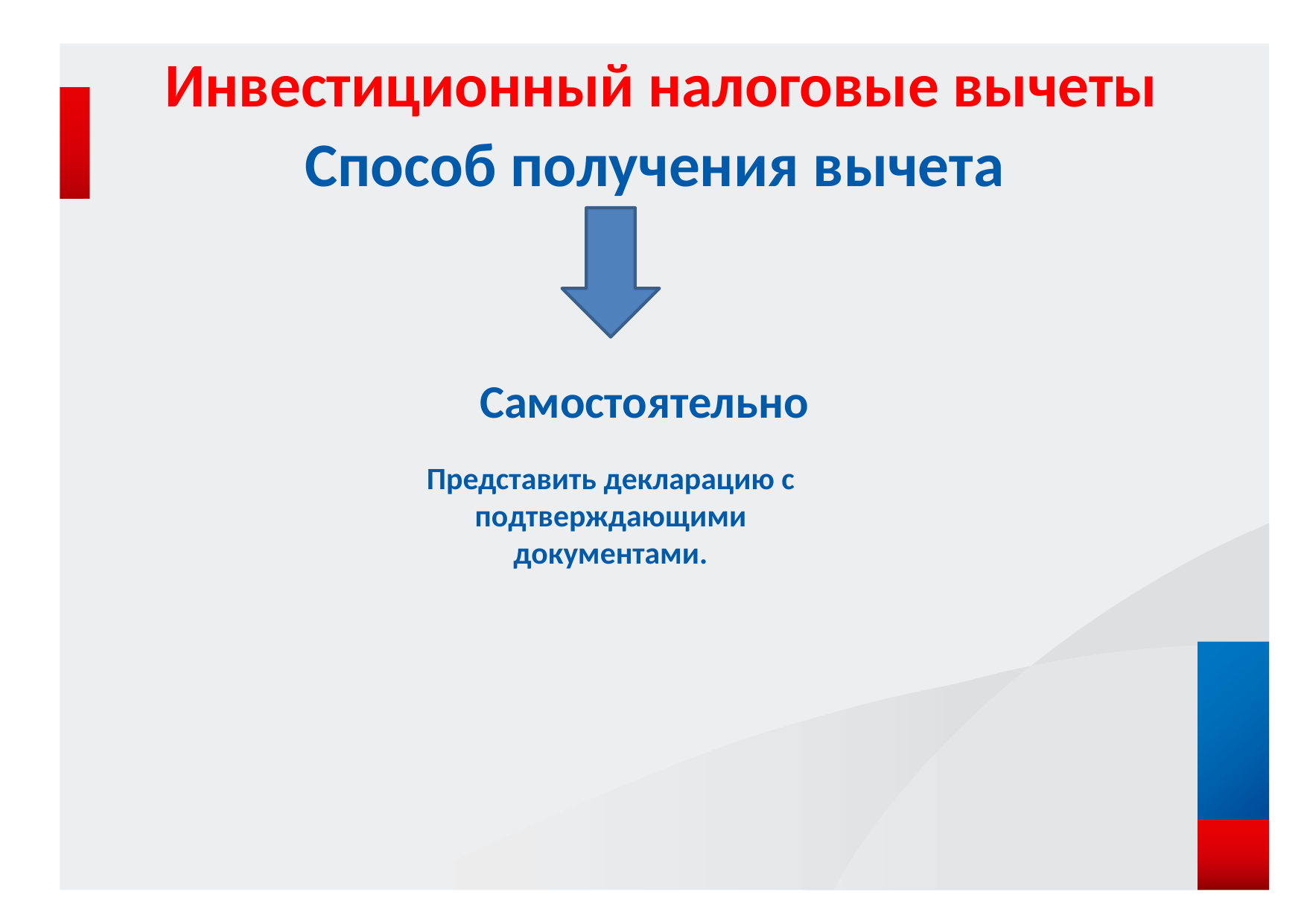

Инвестиционный налоговые вычеты
Способ получения вычета

Самостоятельно
Представить декларацию с подтверждающими документами.